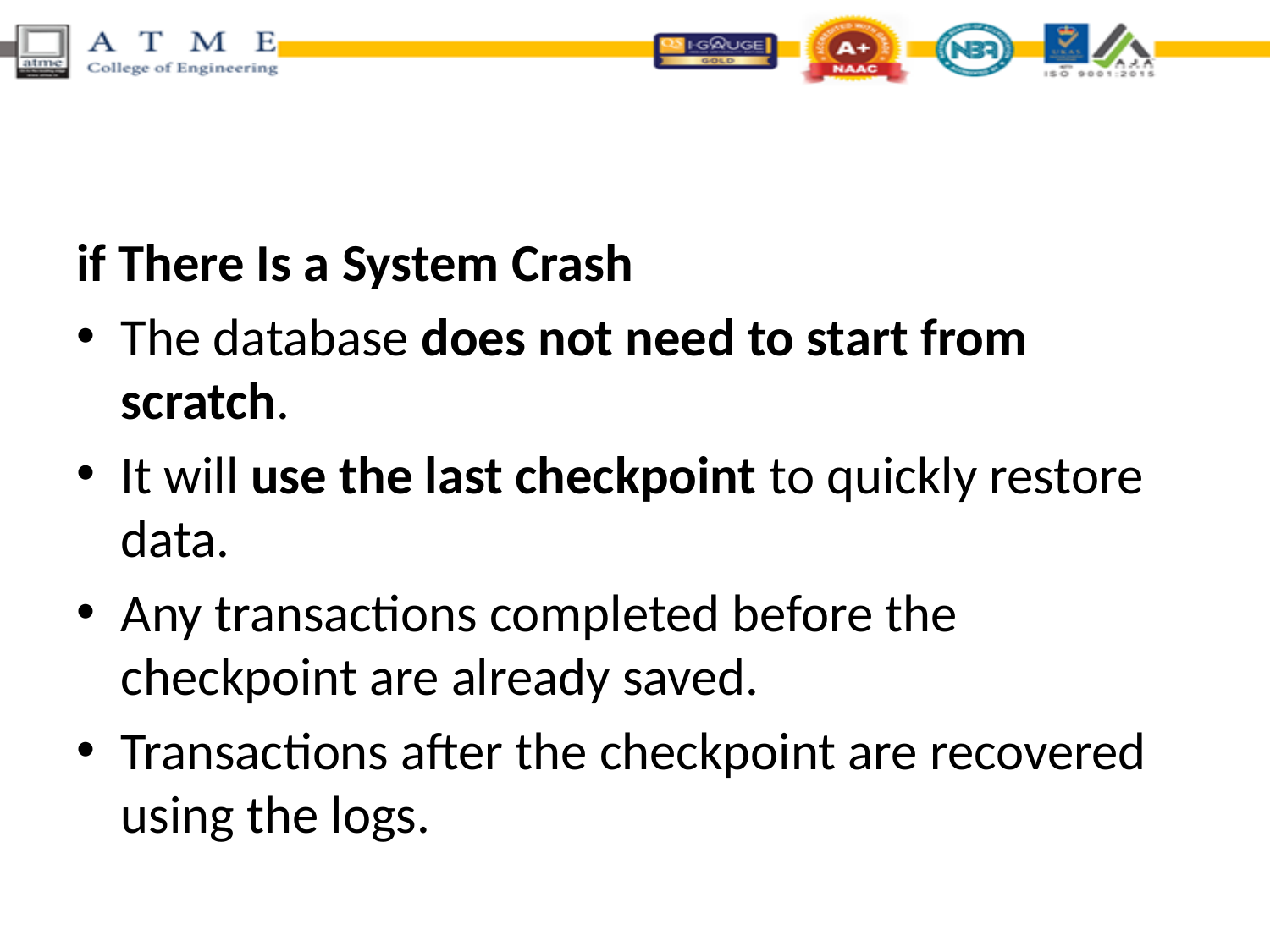

#
if There Is a System Crash
The database does not need to start from scratch.
It will use the last checkpoint to quickly restore data.
Any transactions completed before the checkpoint are already saved.
Transactions after the checkpoint are recovered using the logs.